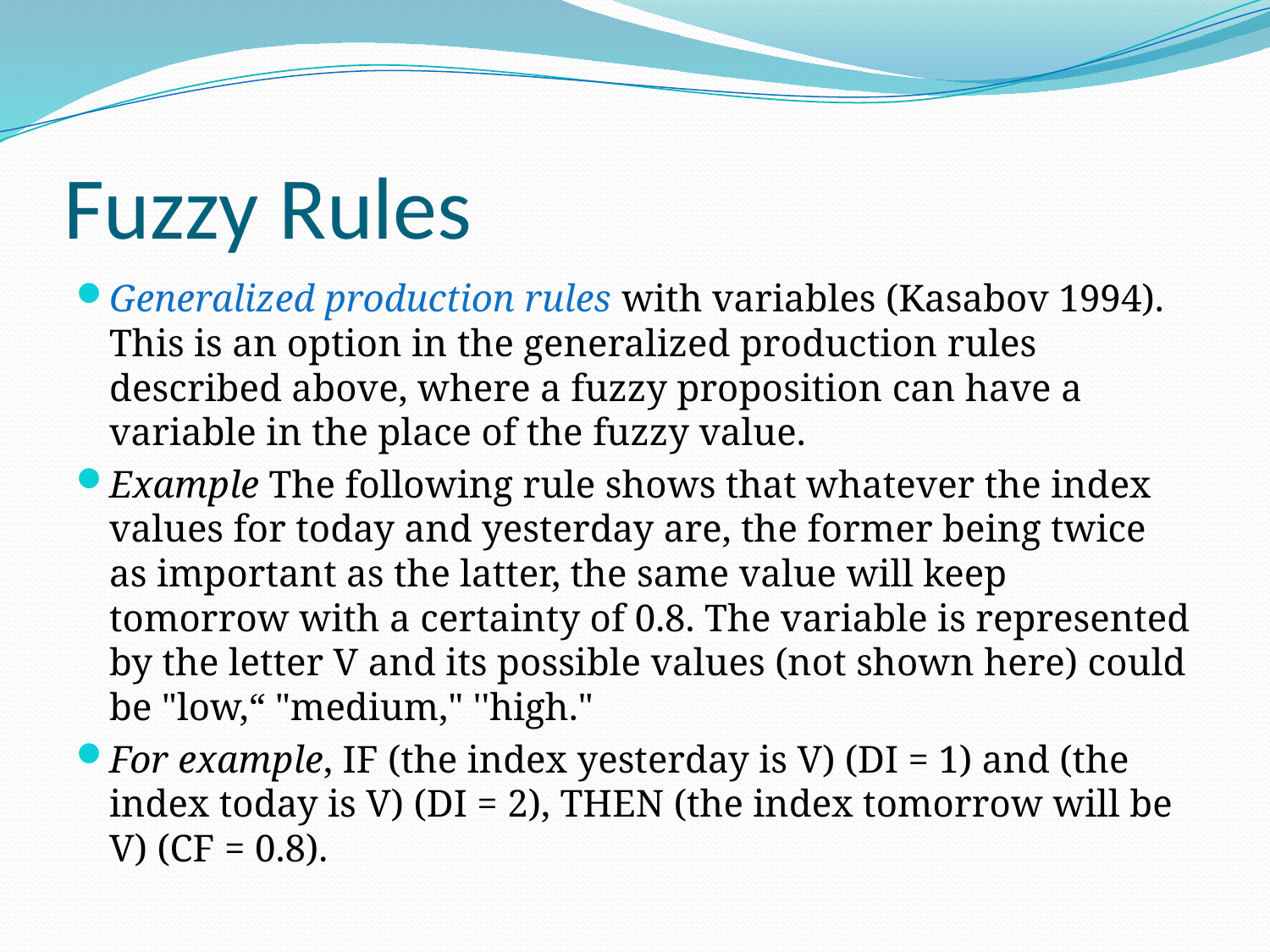

# Fuzzy Rules
Generalized production rules with variables (Kasabov 1994). This is an option in the generalized production rules described above, where a fuzzy proposition can have a variable in the place of the fuzzy value.
Example The following rule shows that whatever the index values for today and yesterday are, the former being twice as important as the latter, the same value will keep tomorrow with a certainty of 0.8. The variable is represented by the letter V and its possible values (not shown here) could be "low,“ "medium," ''high."
For example, IF (the index yesterday is V) (DI = 1) and (the index today is V) (DI = 2), THEN (the index tomorrow will be V) (CF = 0.8).